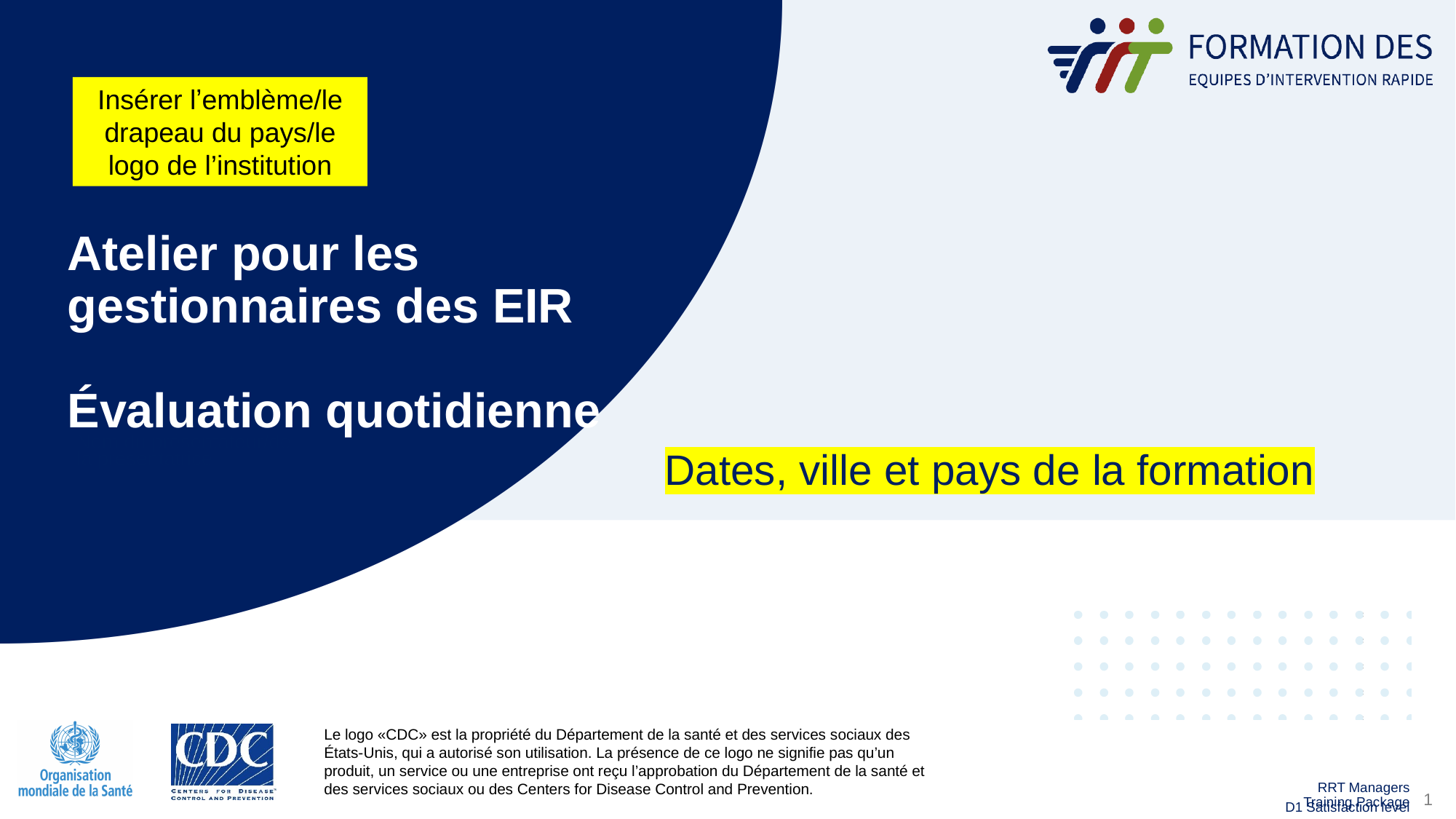

Insérer lʼemblème/le drapeau du pays/le logo de l’institution
# Atelier pour les gestionnaires des EIR Évaluation quotidienne
Nom du présentateur/de la présentatrice
Dates, ville et pays de la formation